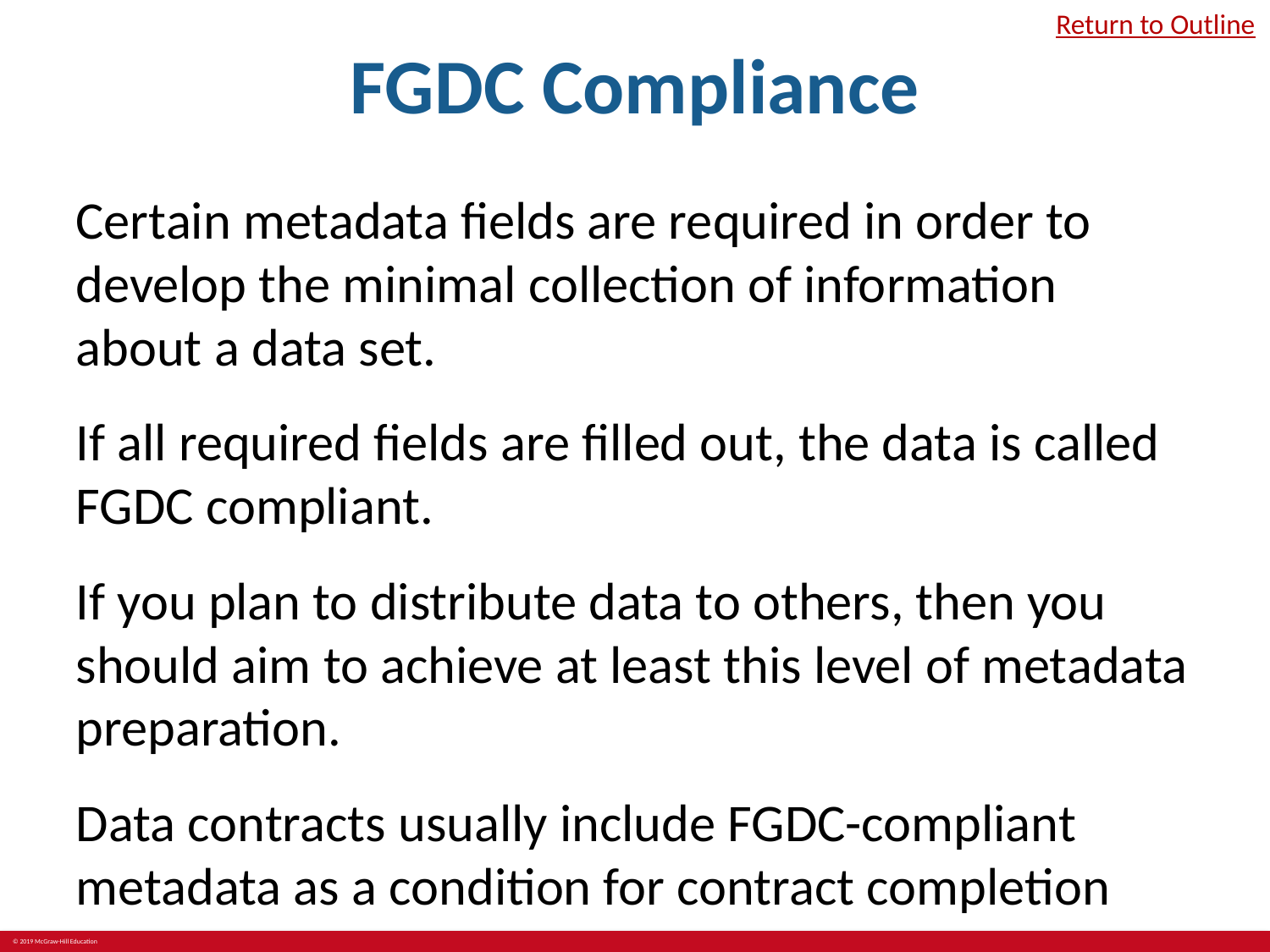

# FGDC Compliance
Return to Outline
Certain metadata fields are required in order to develop the minimal collection of information about a data set.
If all required fields are filled out, the data is called FGDC compliant.
If you plan to distribute data to others, then you should aim to achieve at least this level of metadata preparation.
Data contracts usually include FGDC-compliant metadata as a condition for contract completion